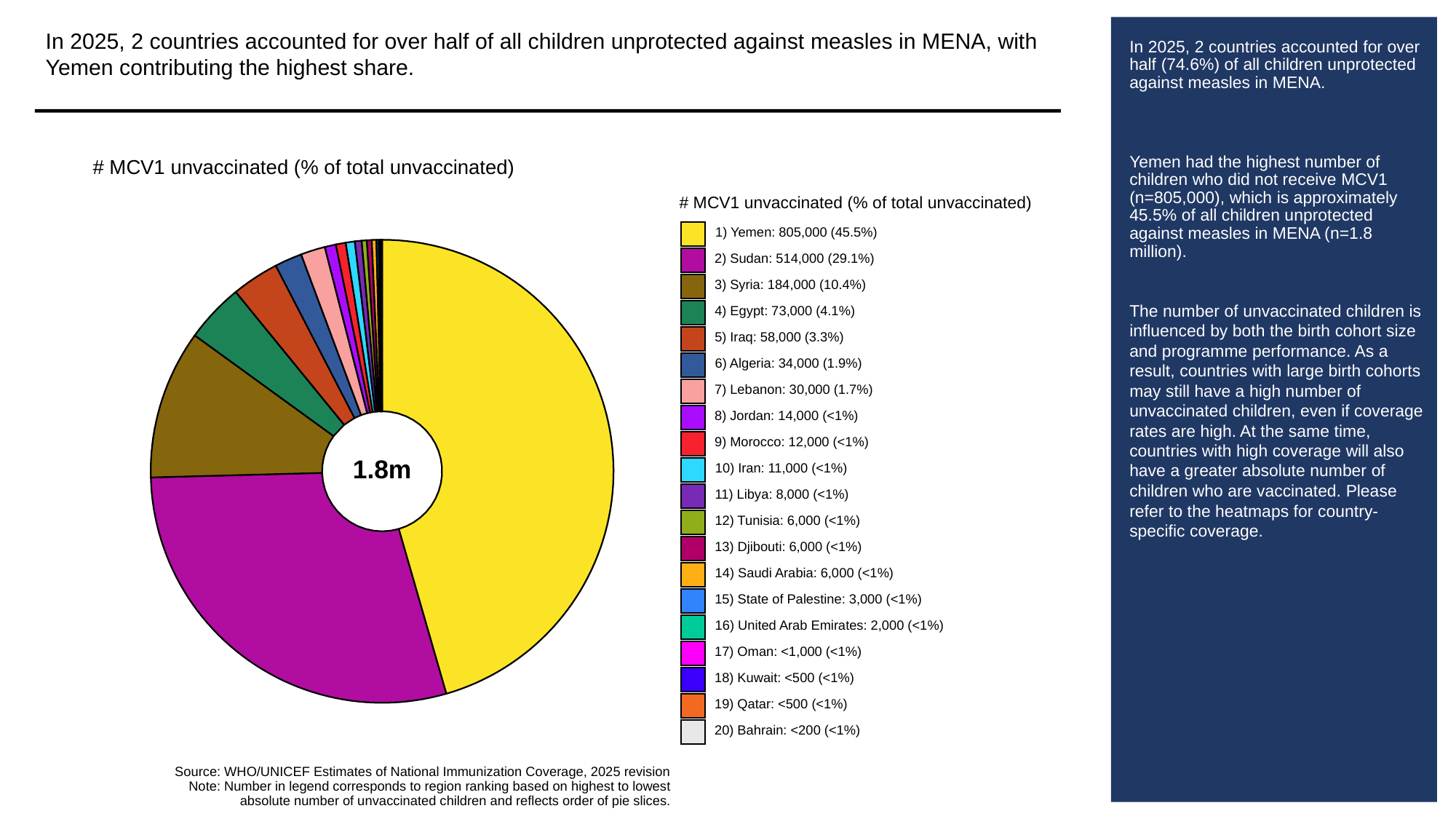

In 2025, 2 countries accounted for over half of all children unprotected against measles in MENA, with Yemen contributing the highest share.
# In 2025, 2 countries accounted for over half (74.6%) of all children unprotected against measles in MENA.

Yemen had the highest number of children who did not receive MCV1 (n=805,000), which is approximately 45.5% of all children unprotected against measles in MENA (n=1.8 million).

The number of unvaccinated children is influenced by both the birth cohort size and programme performance. As a result, countries with large birth cohorts may still have a high number of unvaccinated children, even if coverage rates are high. At the same time, countries with high coverage will also have a greater absolute number of children who are vaccinated. Please refer to the heatmaps for country-specific coverage.

# MCV1 unvaccinated (% of total unvaccinated)
# MCV1 unvaccinated (% of total unvaccinated)

1) Yemen: 805,000 (45.5%)

2) Sudan: 514,000 (29.1%)

3) Syria: 184,000 (10.4%)

4) Egypt: 73,000 (4.1%)

5) Iraq: 58,000 (3.3%)

6) Algeria: 34,000 (1.9%)

7) Lebanon: 30,000 (1.7%)

8) Jordan: 14,000 (<1%)

9) Morocco: 12,000 (<1%)

1.8m
10) Iran: 11,000 (<1%)

11) Libya: 8,000 (<1%)

12) Tunisia: 6,000 (<1%)

13) Djibouti: 6,000 (<1%)

14) Saudi Arabia: 6,000 (<1%)

15) State of Palestine: 3,000 (<1%)

16) United Arab Emirates: 2,000 (<1%)

17) Oman: <1,000 (<1%)

18) Kuwait: <500 (<1%)

19) Qatar: <500 (<1%)

20) Bahrain: <200 (<1%)
Source: WHO/UNICEF Estimates of National Immunization Coverage, 2025 revision
Note: Number in legend corresponds to region ranking based on highest to lowest
absolute number of unvaccinated children and reflects order of pie slices.